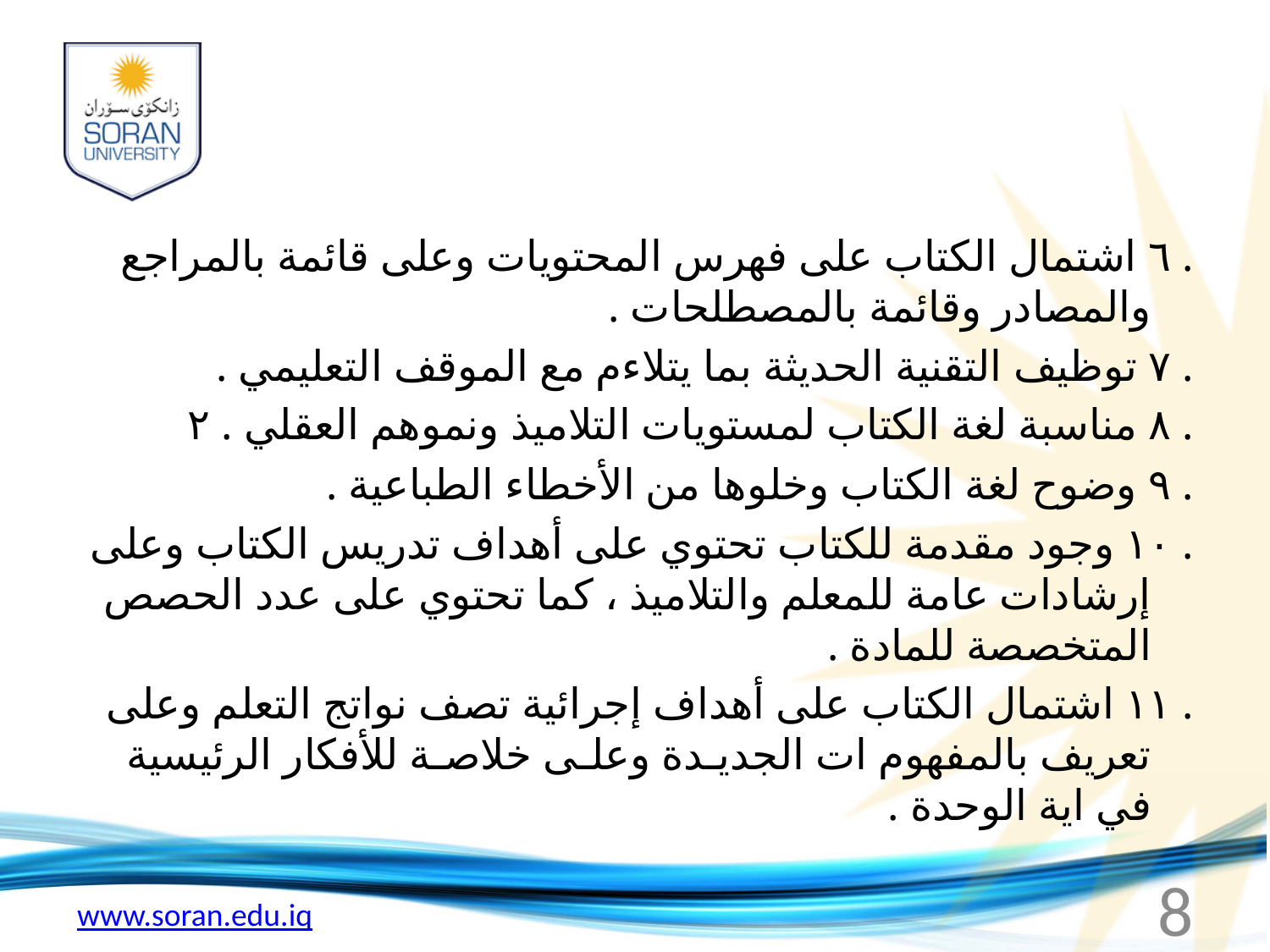

. ٦ اشتمال الكتاب على فهرس المحتويات وعلى قائمة بالمراجع والمصادر وقائمة بالمصطلحات .
. ٧ توظيف التقنية الحديثة بما يتلاءم مع الموقف التعليمي .
. ٨ مناسبة لغة الكتاب لمستويات التلاميذ ونموهم العقلي . ٢
. ٩ وضوح لغة الكتاب وخلوها من الأخطاء الطباعية .
. ١٠ وجود مقدمة للكتاب تحتوي على أهداف تدريس الكتاب وعلى إرشادات عامة للمعلم والتلاميذ ، كما تحتوي على عدد الحصص المتخصصة للمادة .
. ١١ اشتمال الكتاب على أهداف إجرائية تصف نواتج التعلم وعلى تعريف بالمفهوم ات الجديـدة وعلـى خلاصـة للأفكار الرئيسية في اية الوحدة .

8